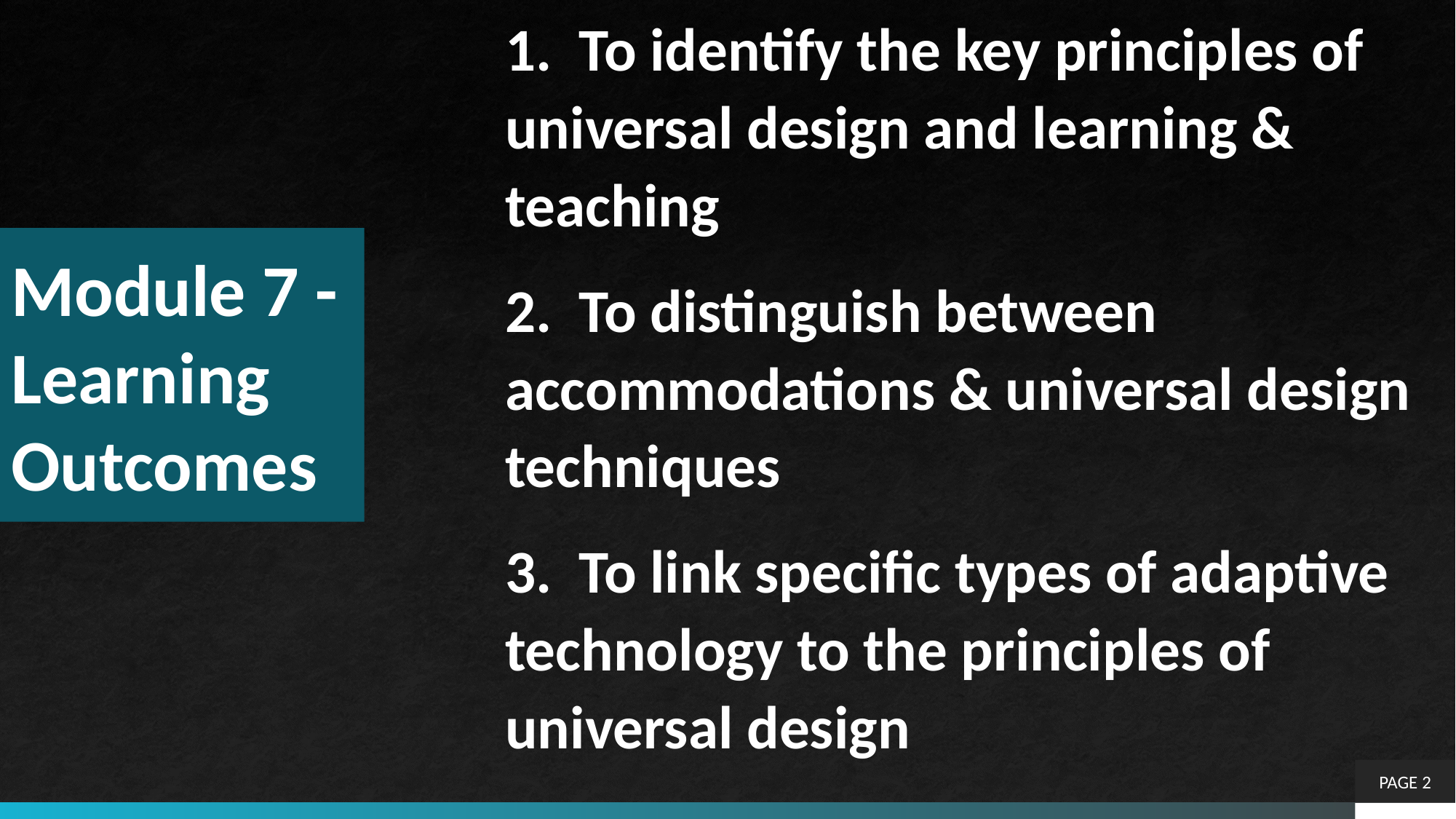

1.  To identify the key principles of universal design and learning & teaching
2.  To distinguish between accommodations & universal design techniques
3.  To link specific types of adaptive technology to the principles of universal design

# Module 7 - Learning Outcomes
PAGE 2